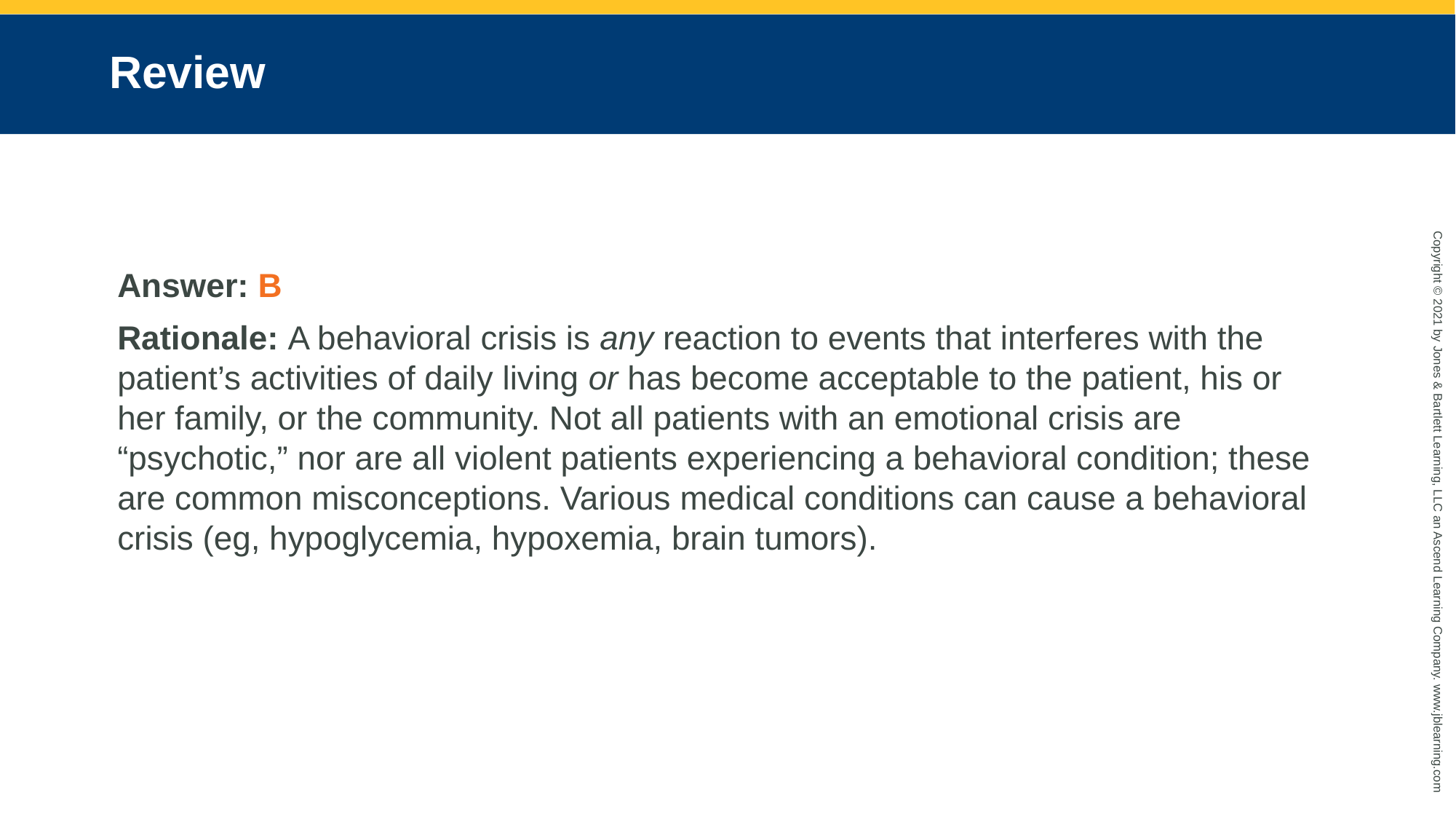

# Review
Answer: B
Rationale: A behavioral crisis is any reaction to events that interferes with the patient’s activities of daily living or has become acceptable to the patient, his or her family, or the community. Not all patients with an emotional crisis are “psychotic,” nor are all violent patients experiencing a behavioral condition; these are common misconceptions. Various medical conditions can cause a behavioral crisis (eg, hypoglycemia, hypoxemia, brain tumors).